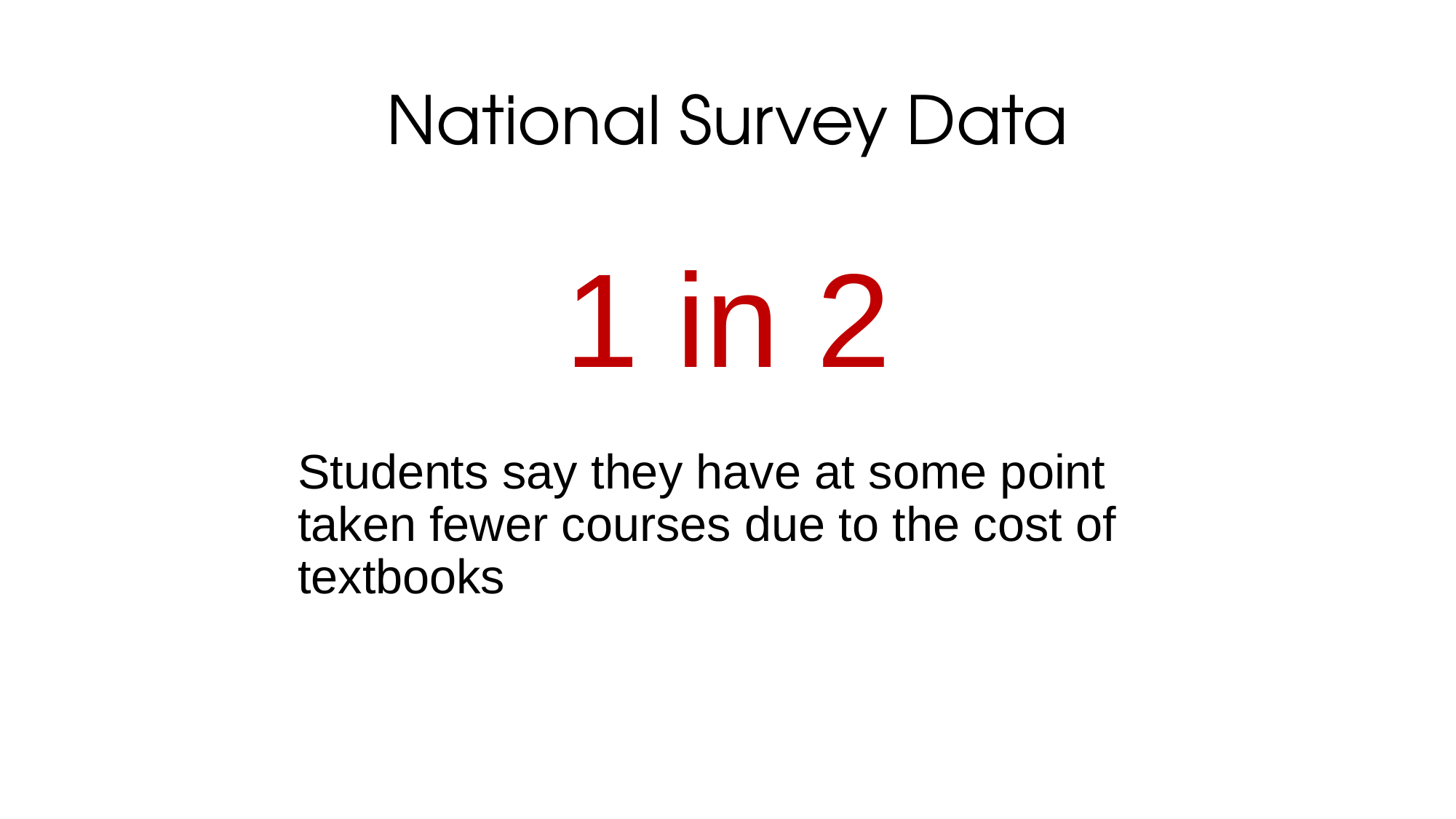

# National Survey Data
1 in 2
Students say they have at some point taken fewer courses due to the cost of textbooks